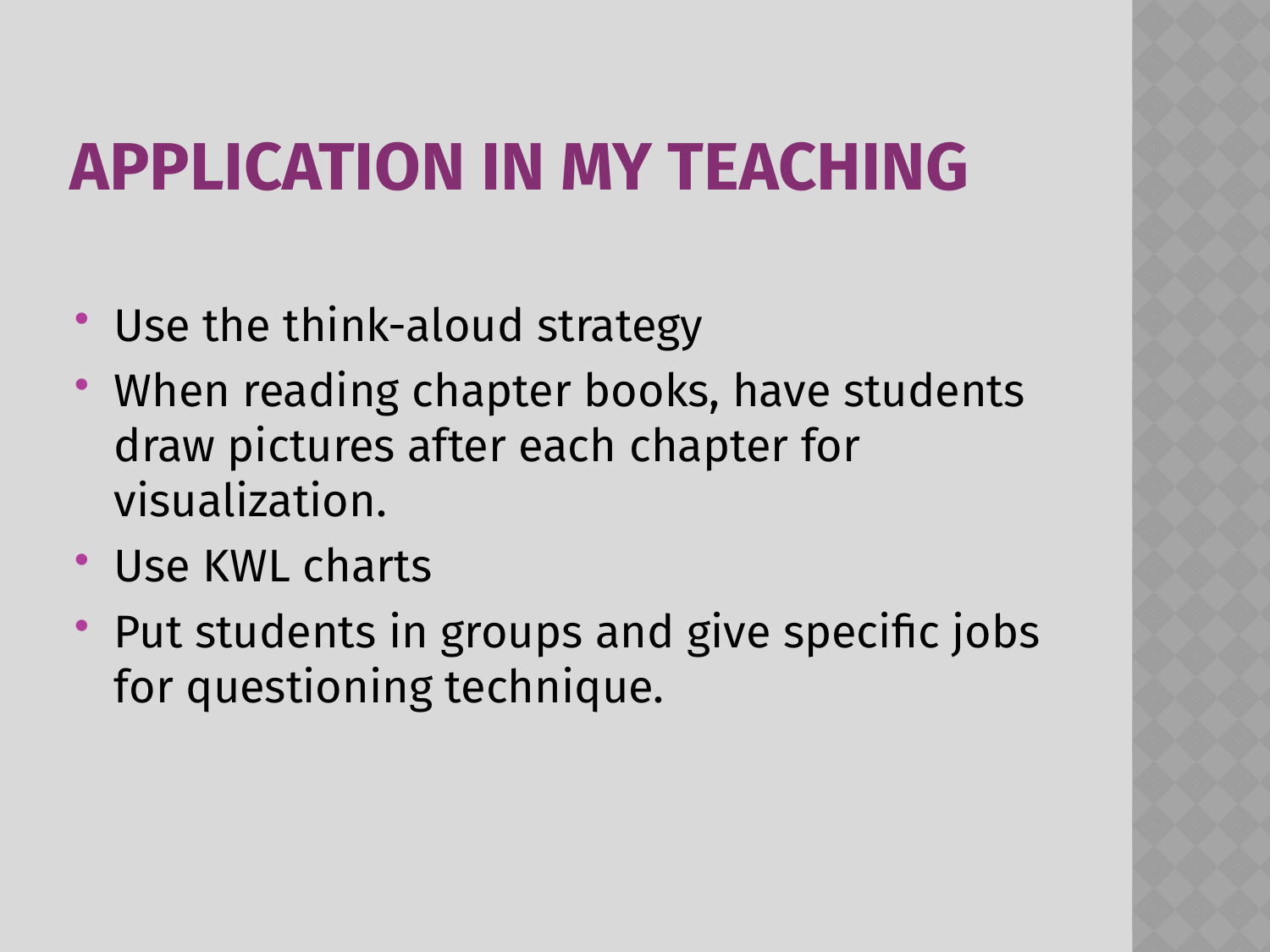

# Application in my teaching

Use the think-aloud strategy
When reading chapter books, have students draw pictures after each chapter for visualization.
Use KWL charts
Put students in groups and give specific jobs for questioning technique.